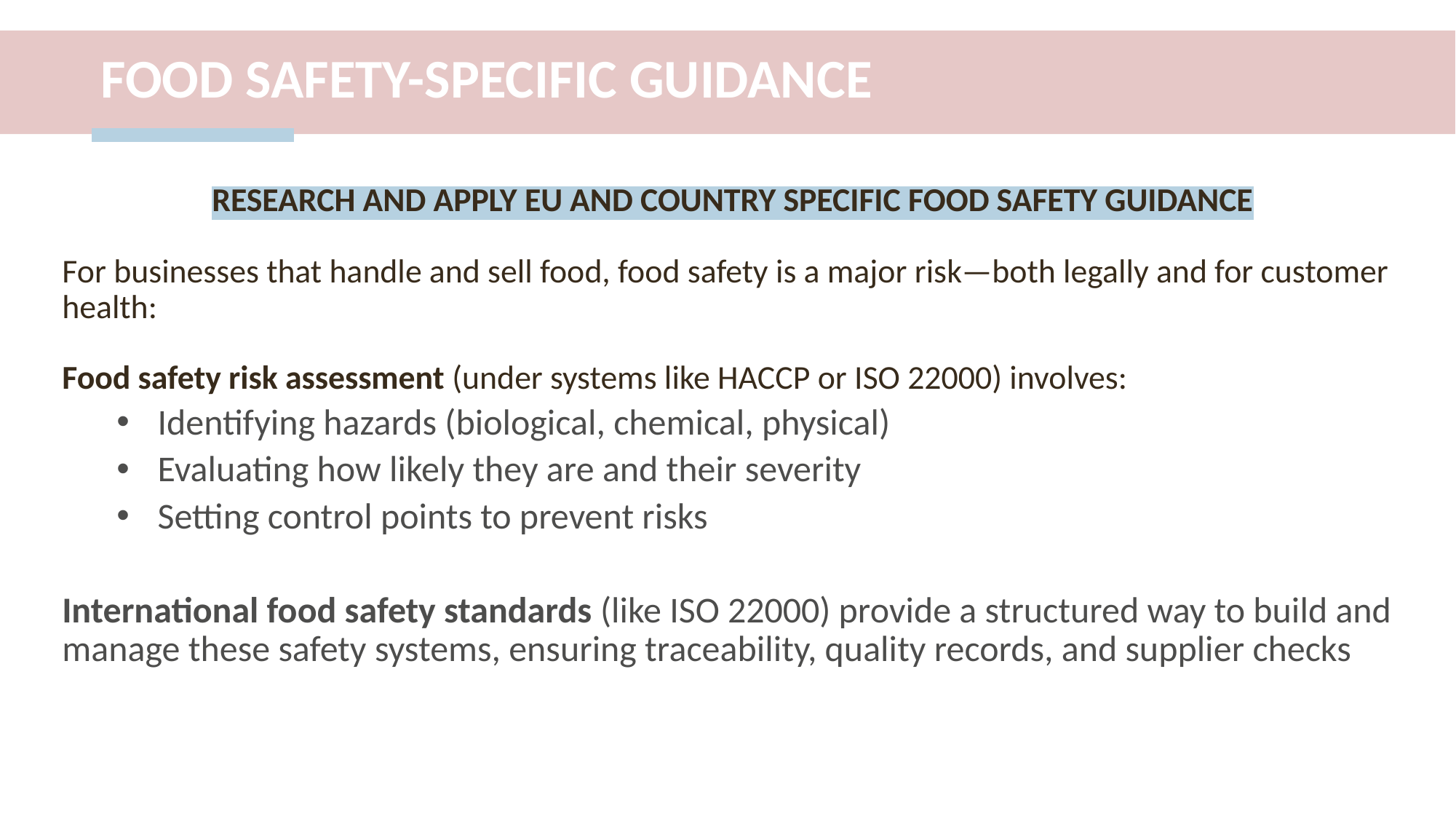

FOOD SAFETY-SPECIFIC GUIDANCE
RESEARCH AND APPLY EU AND COUNTRY SPECIFIC FOOD SAFETY GUIDANCE

For businesses that handle and sell food, food safety is a major risk—both legally and for customer health:

Food safety risk assessment (under systems like HACCP or ISO 22000) involves:
Identifying hazards (biological, chemical, physical)
Evaluating how likely they are and their severity
Setting control points to prevent risks

International food safety standards (like ISO 22000) provide a structured way to build and manage these safety systems, ensuring traceability, quality records, and supplier checks